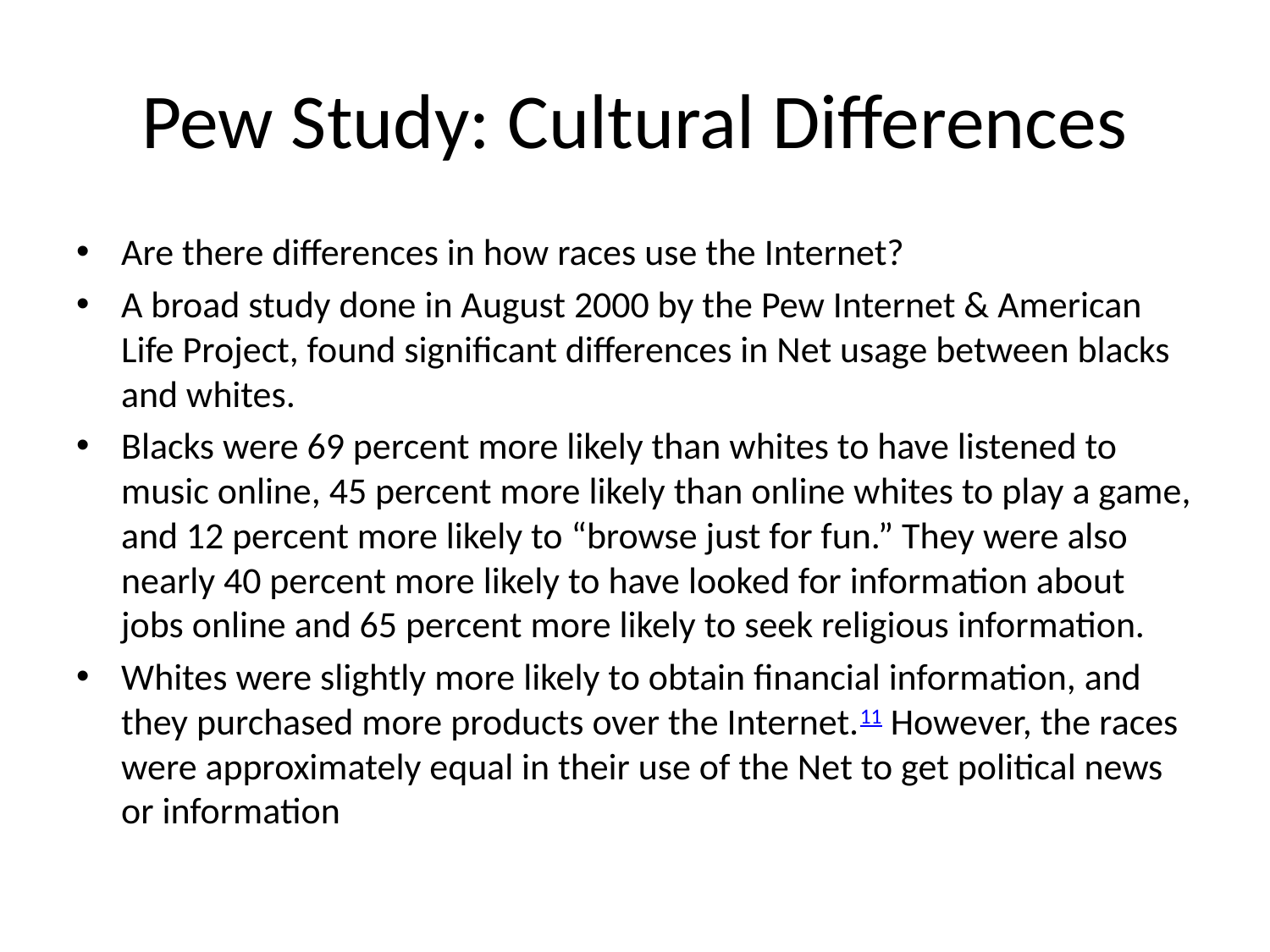

# Pew Study: Cultural Differences
Are there differences in how races use the Internet?
A broad study done in August 2000 by the Pew Internet & American Life Project, found significant differences in Net usage between blacks and whites.
Blacks were 69 percent more likely than whites to have listened to music online, 45 percent more likely than online whites to play a game, and 12 percent more likely to “browse just for fun.” They were also nearly 40 percent more likely to have looked for information about jobs online and 65 percent more likely to seek religious information.
Whites were slightly more likely to obtain financial information, and they purchased more products over the Internet.11 However, the races were approximately equal in their use of the Net to get political news or information